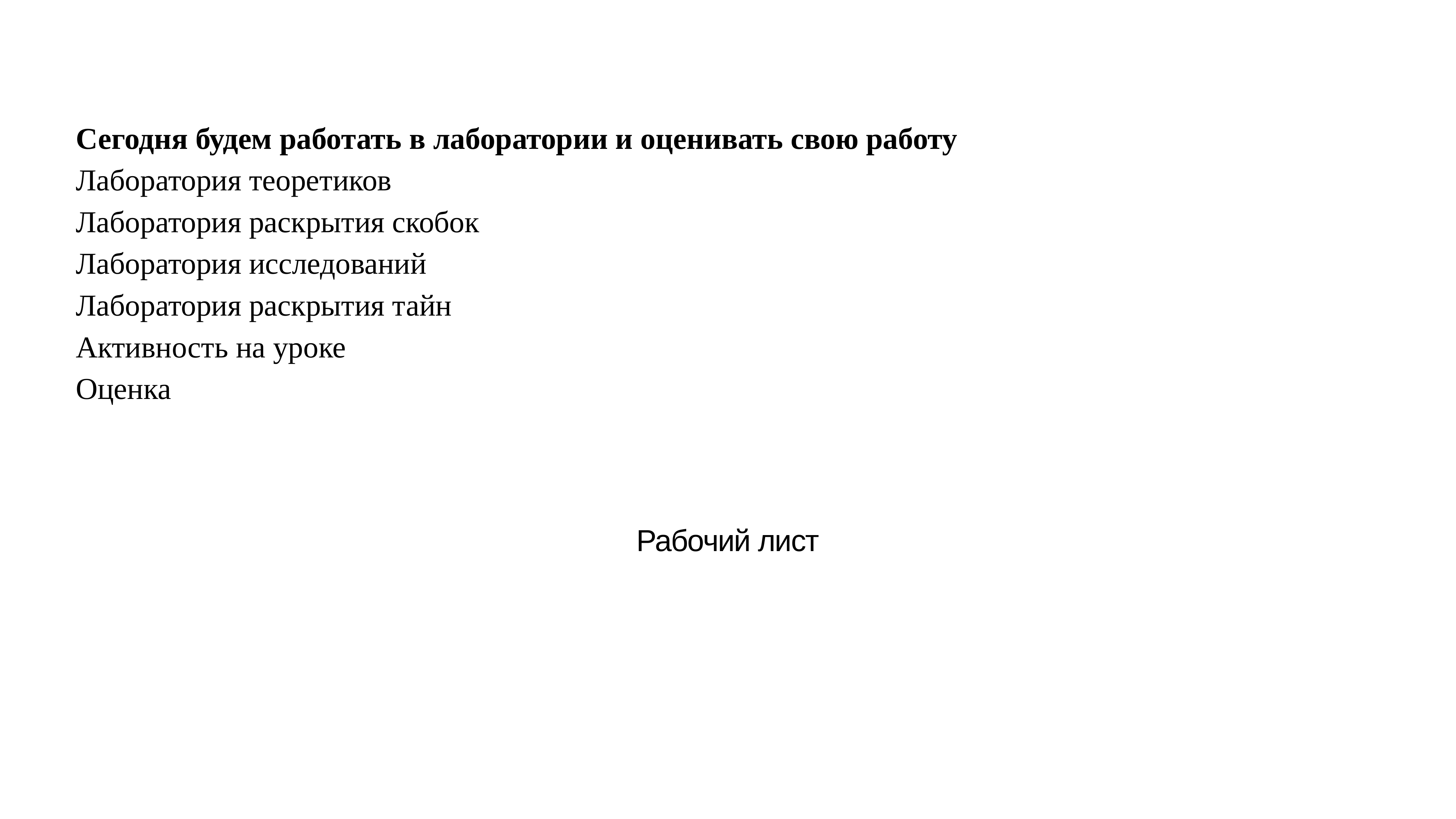

# Сегодня будем работать в лаборатории и оценивать свою работу
Лаборатория теоретиков
Лаборатория раскрытия скобок
Лаборатория исследований
Лаборатория раскрытия тайн
Активность на уроке
Оценка
Рабочий лист